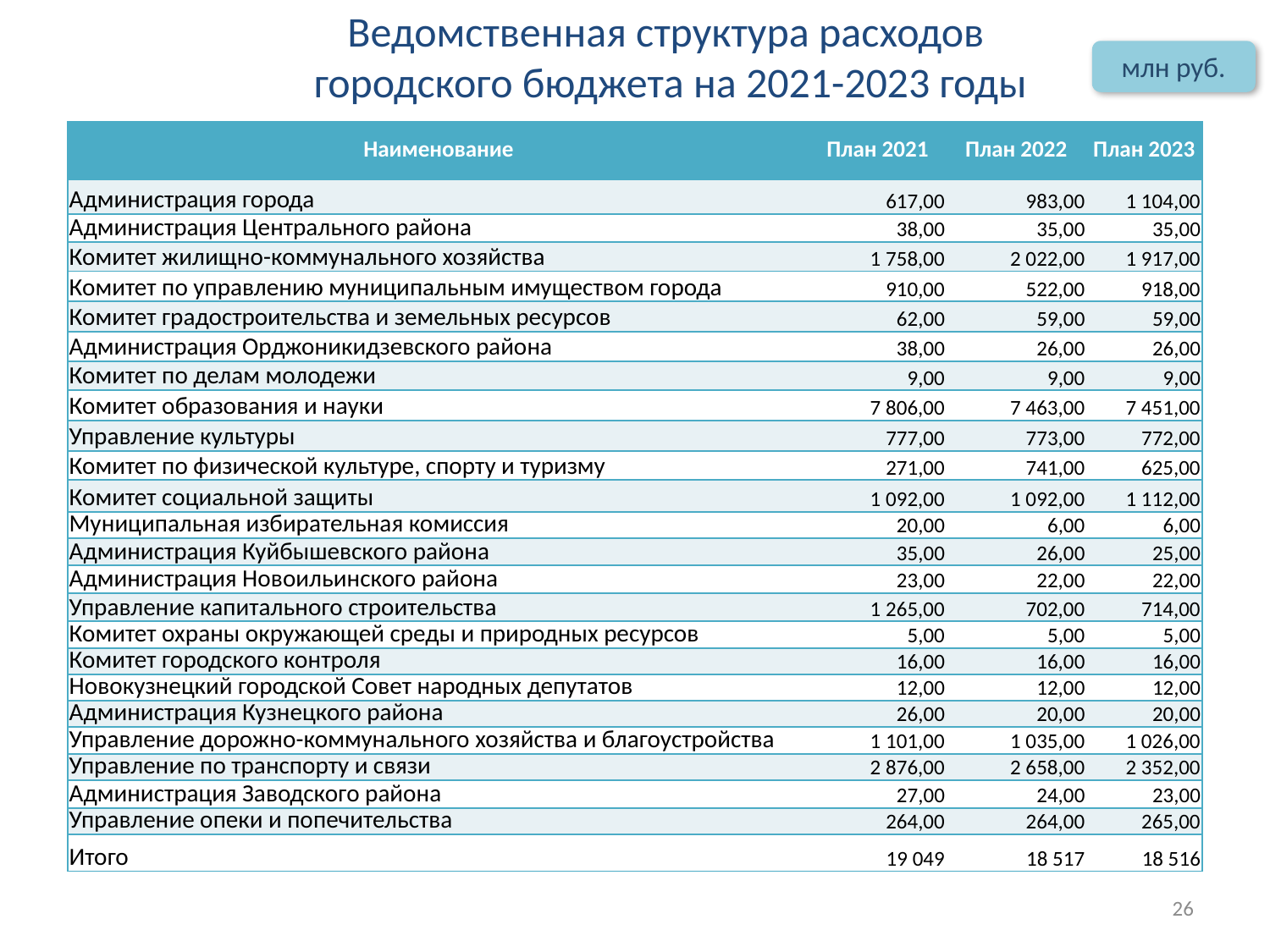

# Ведомственная структура расходов городского бюджета на 2021-2023 годы
млн руб.
| Наименование | План 2021 | План 2022 | План 2023 |
| --- | --- | --- | --- |
| Администрация города | 617,00 | 983,00 | 1 104,00 |
| Администрация Центрального района | 38,00 | 35,00 | 35,00 |
| Комитет жилищно-коммунального хозяйства | 1 758,00 | 2 022,00 | 1 917,00 |
| Комитет по управлению муниципальным имуществом города | 910,00 | 522,00 | 918,00 |
| Комитет градостроительства и земельных ресурсов | 62,00 | 59,00 | 59,00 |
| Администрация Орджоникидзевского района | 38,00 | 26,00 | 26,00 |
| Комитет по делам молодежи | 9,00 | 9,00 | 9,00 |
| Комитет образования и науки | 7 806,00 | 7 463,00 | 7 451,00 |
| Управление культуры | 777,00 | 773,00 | 772,00 |
| Комитет по физической культуре, спорту и туризму | 271,00 | 741,00 | 625,00 |
| Комитет социальной защиты | 1 092,00 | 1 092,00 | 1 112,00 |
| Муниципальная избирательная комиссия | 20,00 | 6,00 | 6,00 |
| Администрация Куйбышевского района | 35,00 | 26,00 | 25,00 |
| Администрация Новоильинского района | 23,00 | 22,00 | 22,00 |
| Управление капитального строительства | 1 265,00 | 702,00 | 714,00 |
| Комитет охраны окружающей среды и природных ресурсов | 5,00 | 5,00 | 5,00 |
| Комитет городского контроля | 16,00 | 16,00 | 16,00 |
| Новокузнецкий городской Совет народных депутатов | 12,00 | 12,00 | 12,00 |
| Администрация Кузнецкого района | 26,00 | 20,00 | 20,00 |
| Управление дорожно-коммунального хозяйства и благоустройства | 1 101,00 | 1 035,00 | 1 026,00 |
| Управление по транспорту и связи | 2 876,00 | 2 658,00 | 2 352,00 |
| Администрация Заводского района | 27,00 | 24,00 | 23,00 |
| Управление опеки и попечительства | 264,00 | 264,00 | 265,00 |
| Итого | 19 049 | 18 517 | 18 516 |
26